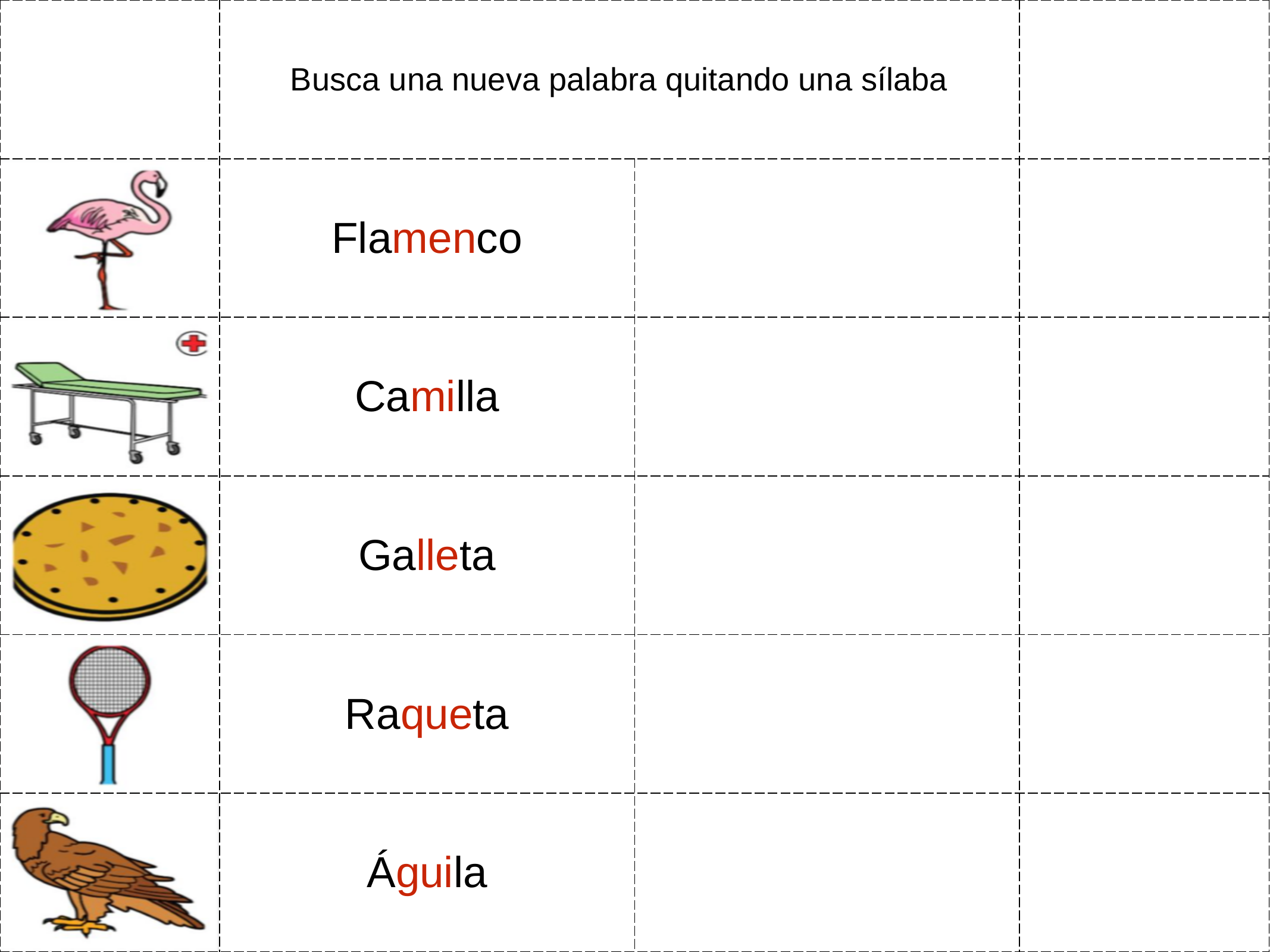

|  | Busca una nueva palabra quitando una sílaba |  |  |
| --- | --- | --- | --- |
|  | Flamenco |  |  |
|  | Camilla |  |  |
|  | Galleta |  |  |
|  | Raqueta |  |  |
|  | Águila |  |  |